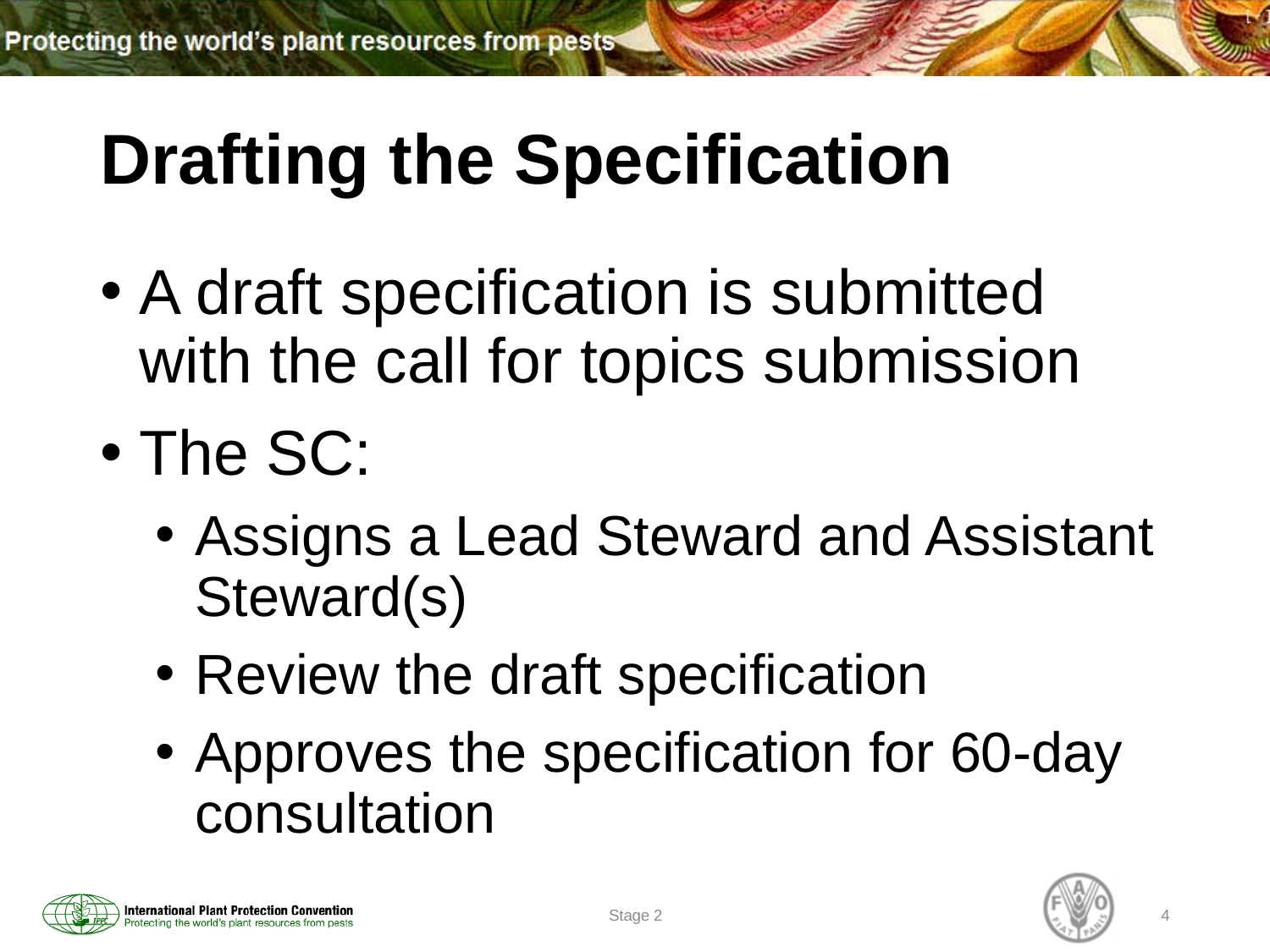

# Drafting the Specification
A draft specification is submitted with the call for topics submission
The SC:
Assigns a Lead Steward and Assistant Steward(s)
Review the draft specification
Approves the specification for 60-day consultation
Stage 2
4